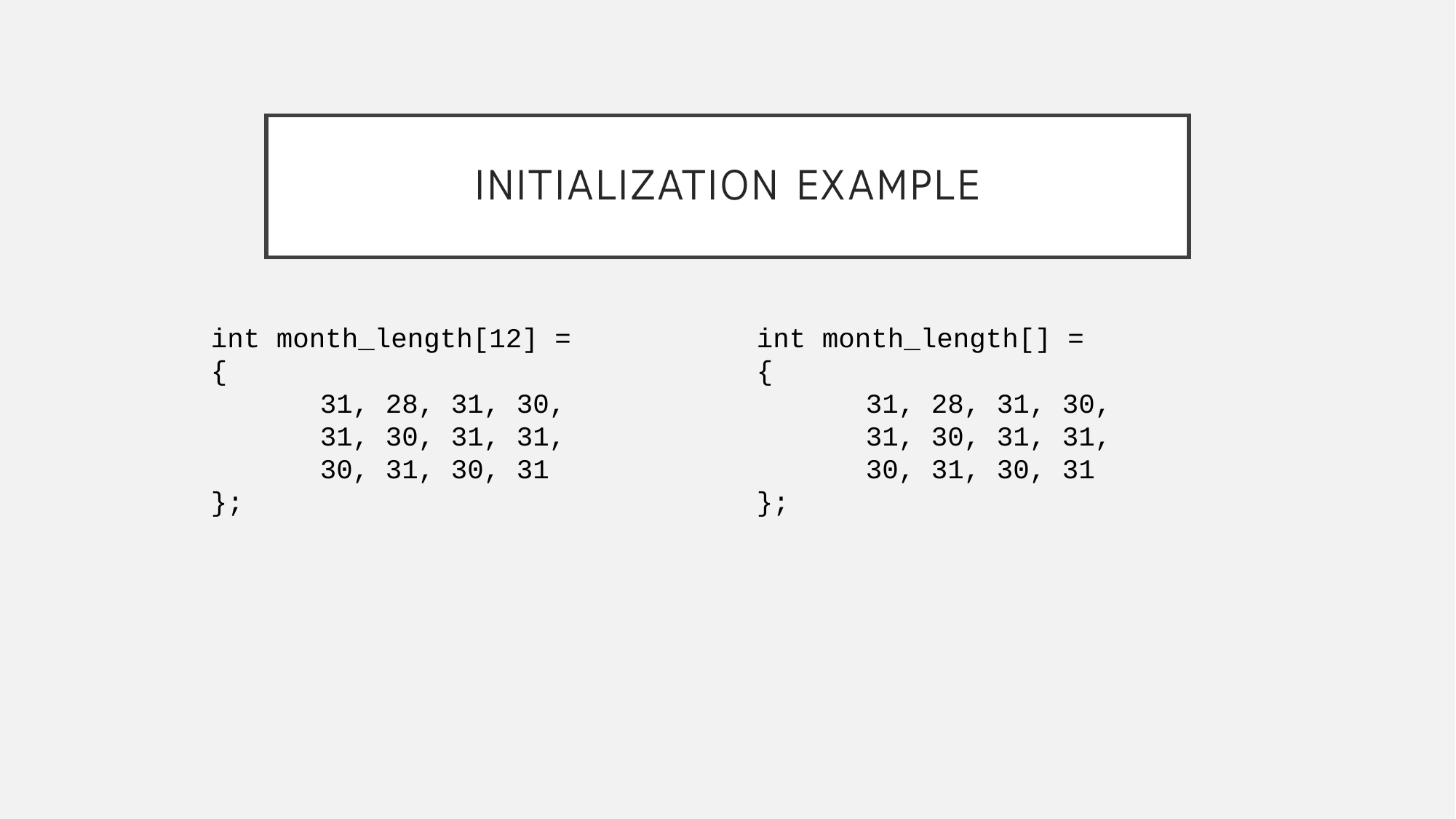

# Initialization Example
int month_length[12] =
{
	31, 28, 31, 30,
	31, 30, 31, 31,
	30, 31, 30, 31
};
int month_length[] =
{
	31, 28, 31, 30,
	31, 30, 31, 31,
	30, 31, 30, 31
};